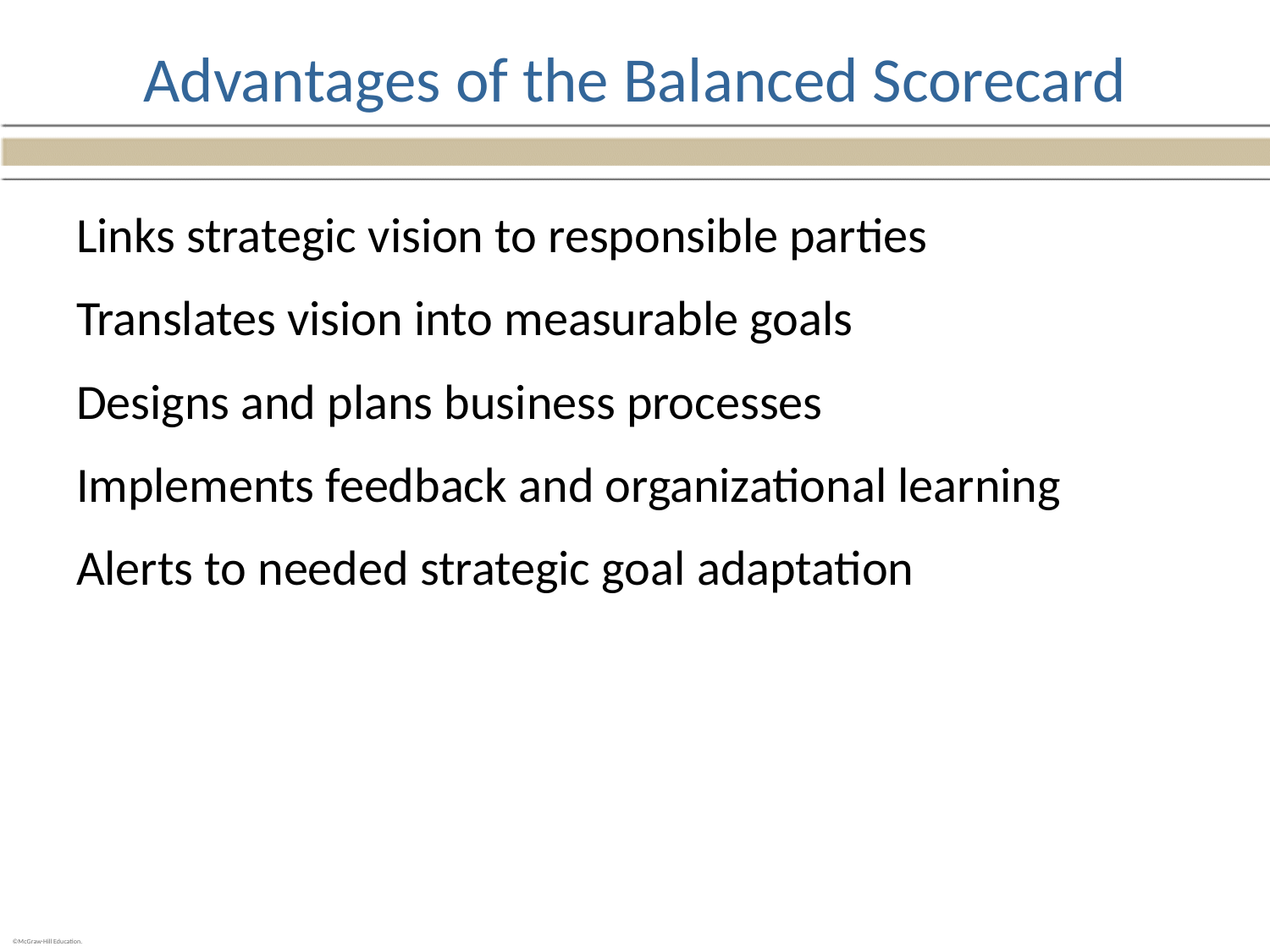

# Advantages of the Balanced Scorecard
Links strategic vision to responsible parties
Translates vision into measurable goals
Designs and plans business processes
Implements feedback and organizational learning
Alerts to needed strategic goal adaptation